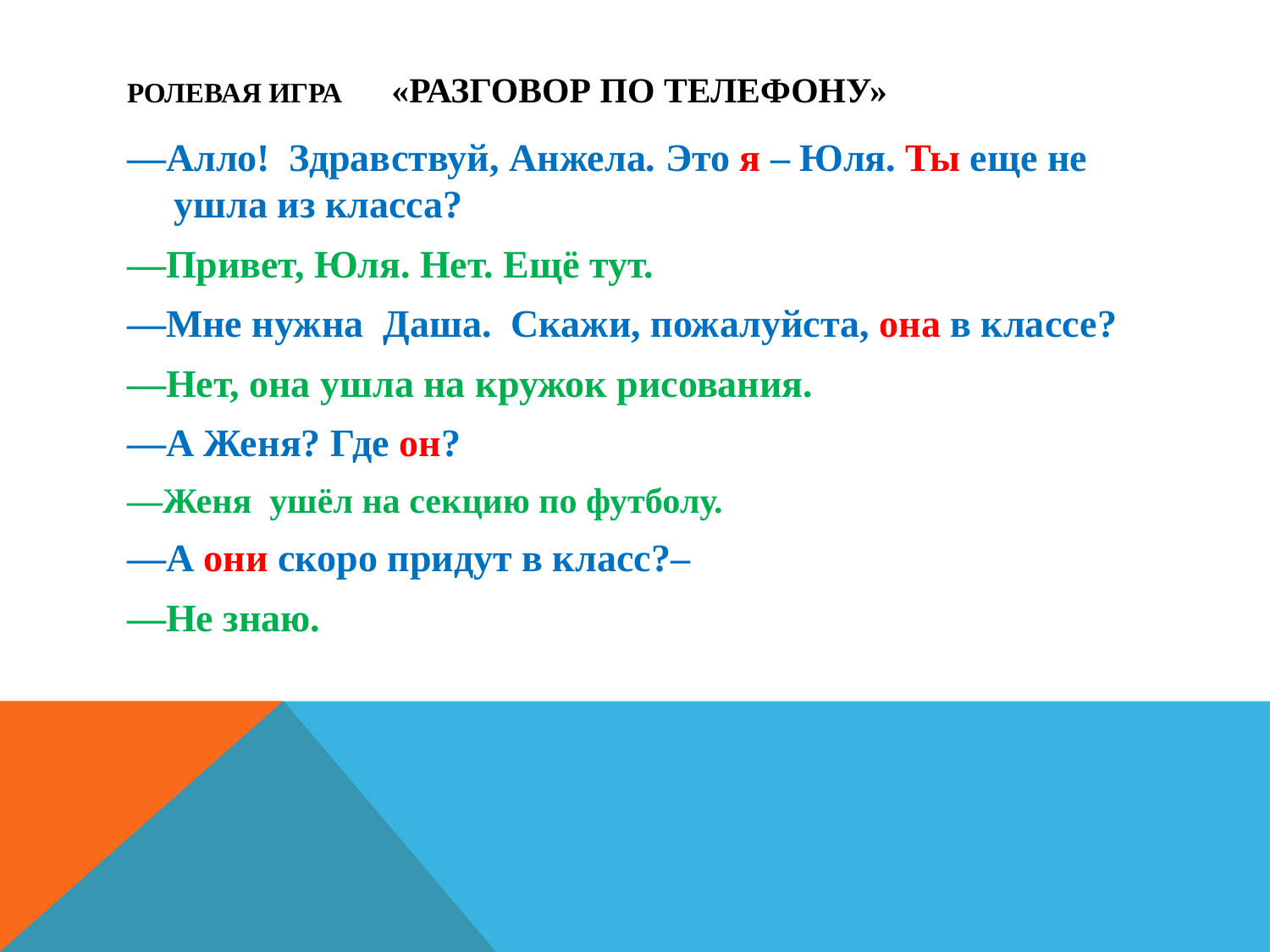

# Ролевая игра       «Разговор по телефону»
—Алло!  Здравствуй, Анжела. Это я – Юля. Ты еще не ушла из класса?
—Привет, Юля. Нет. Ещё тут.
—Мне нужна  Даша.  Скажи, пожалуйста, она в классе?
—Нет, она ушла на кружок рисования.
—А Женя? Где он?
—Женя  ушёл на секцию по футболу.
—А они скоро придут в класс?–
—Не знаю.